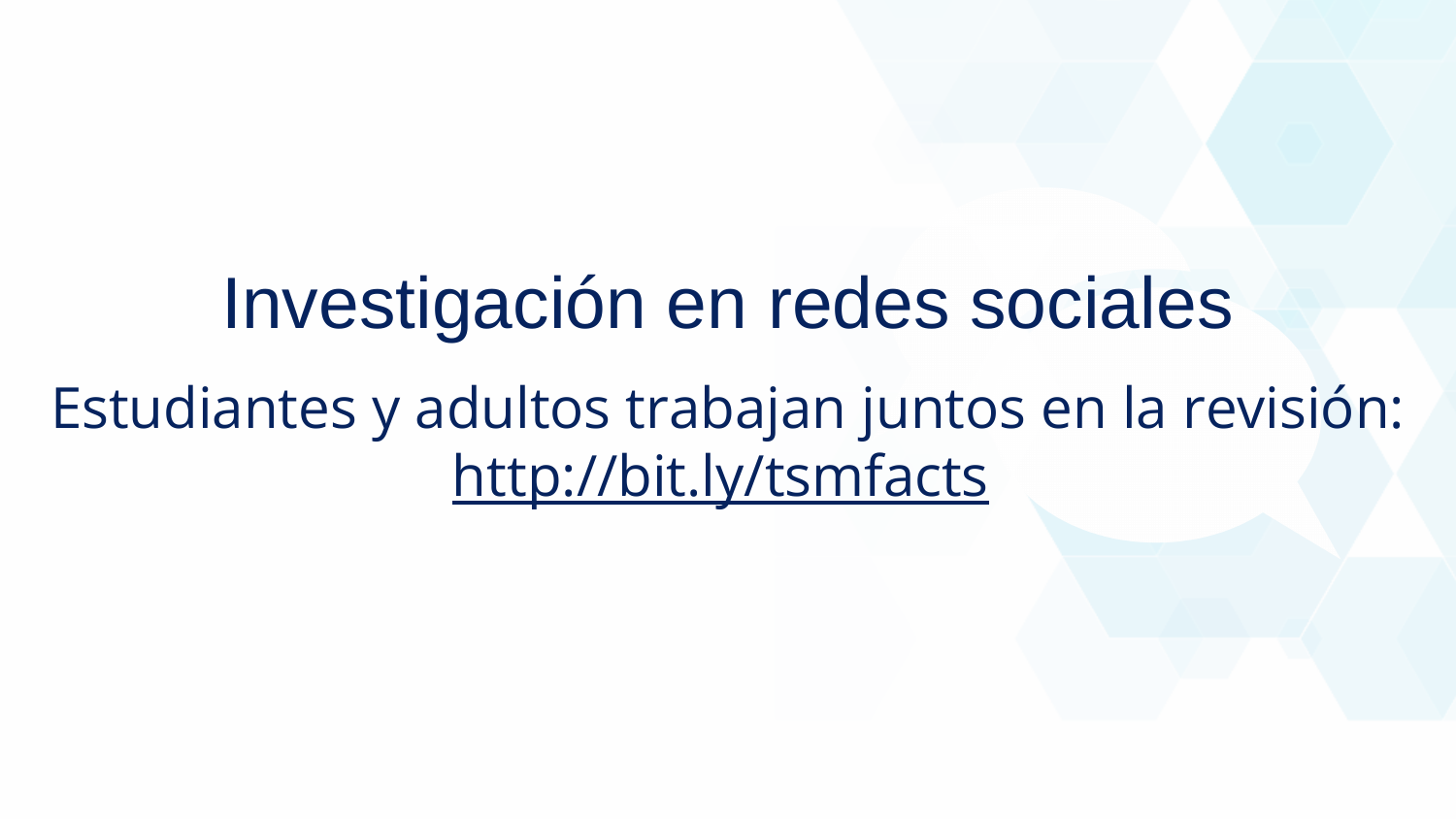

Investigación en redes sociales
Estudiantes y adultos trabajan juntos en la revisión:
http://bit.ly/tsmfacts